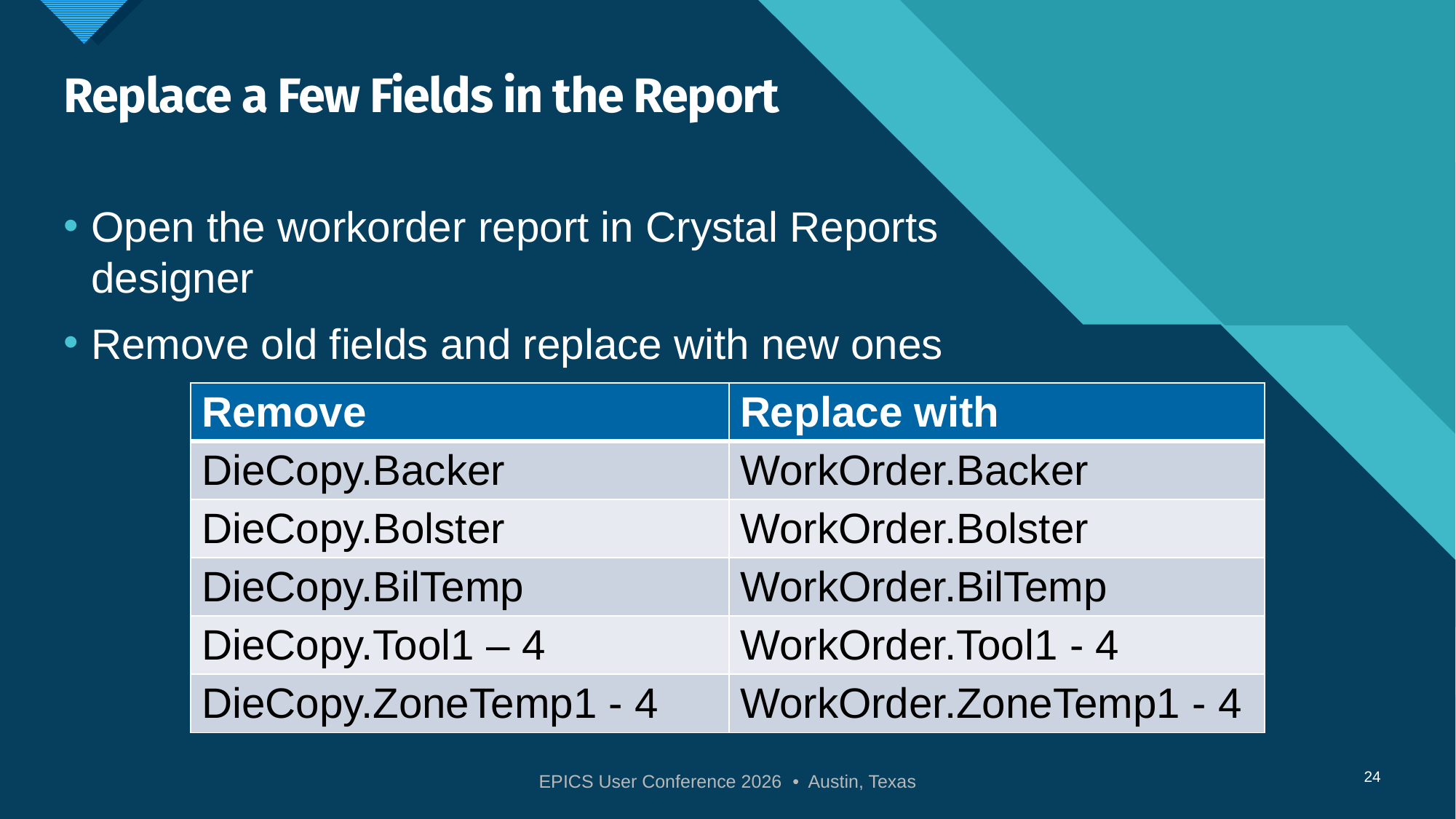

# Replace a Few Fields in the Report
Open the workorder report in Crystal Reports
designer
Remove old fields and replace with new ones
| Remove | Replace with |
| --- | --- |
| DieCopy.Backer | WorkOrder.Backer |
| DieCopy.Bolster | WorkOrder.Bolster |
| DieCopy.BilTemp | WorkOrder.BilTemp |
| DieCopy.Tool1 – 4 | WorkOrder.Tool1 - 4 |
| DieCopy.ZoneTemp1 - 4 | WorkOrder.ZoneTemp1 - 4 |
24
EPICS User Conference 2026  •  Austin, Texas